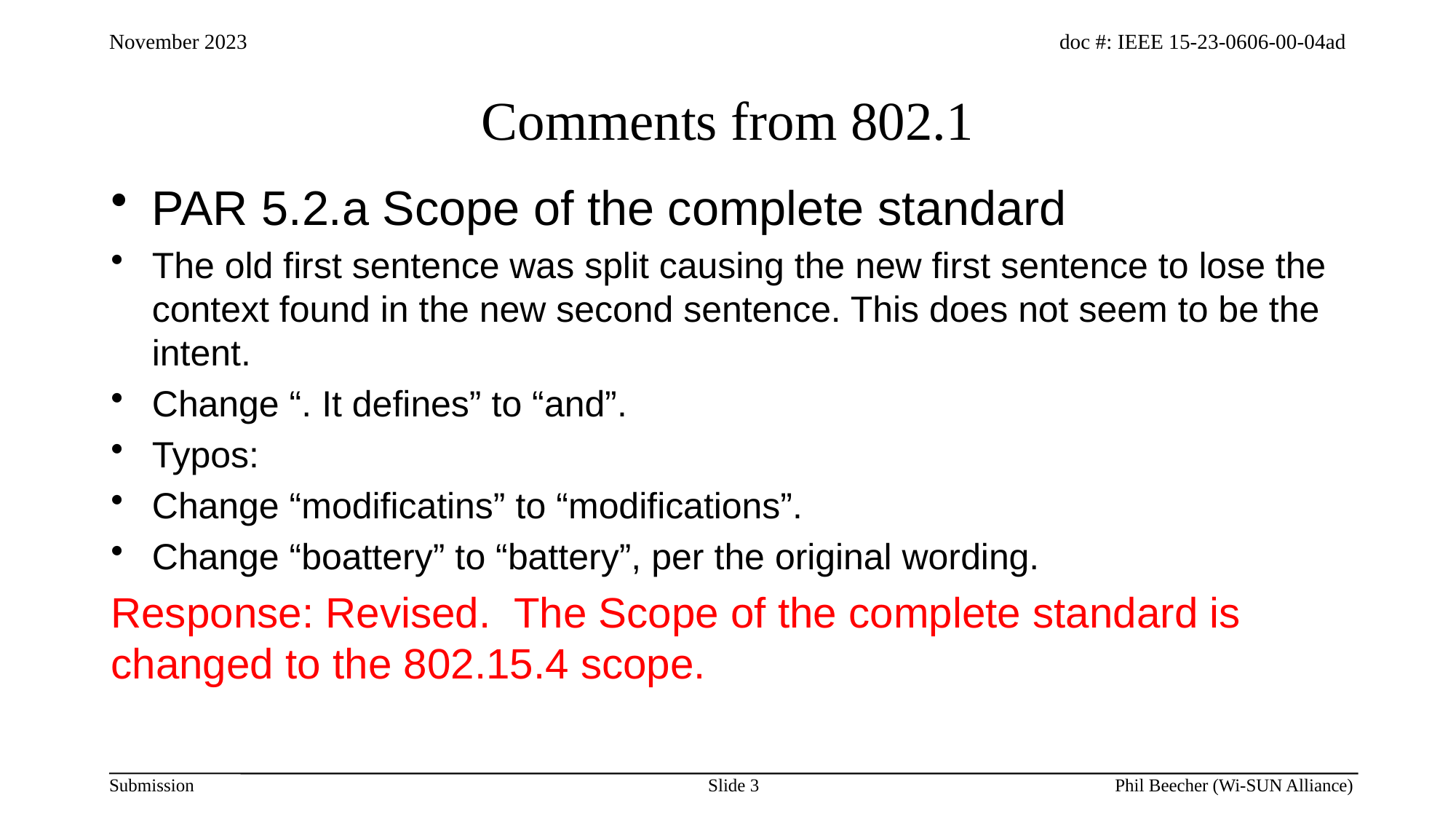

# Comments from 802.1
PAR 5.2.a Scope of the complete standard
The old first sentence was split causing the new first sentence to lose the context found in the new second sentence. This does not seem to be the intent.
Change “. It defines” to “and”.
Typos:
Change “modificatins” to “modifications”.
Change “boattery” to “battery”, per the original wording.
Response: Revised.  The Scope of the complete standard is changed to the 802.15.4 scope.

Slide 3
Phil Beecher (Wi-SUN Alliance)